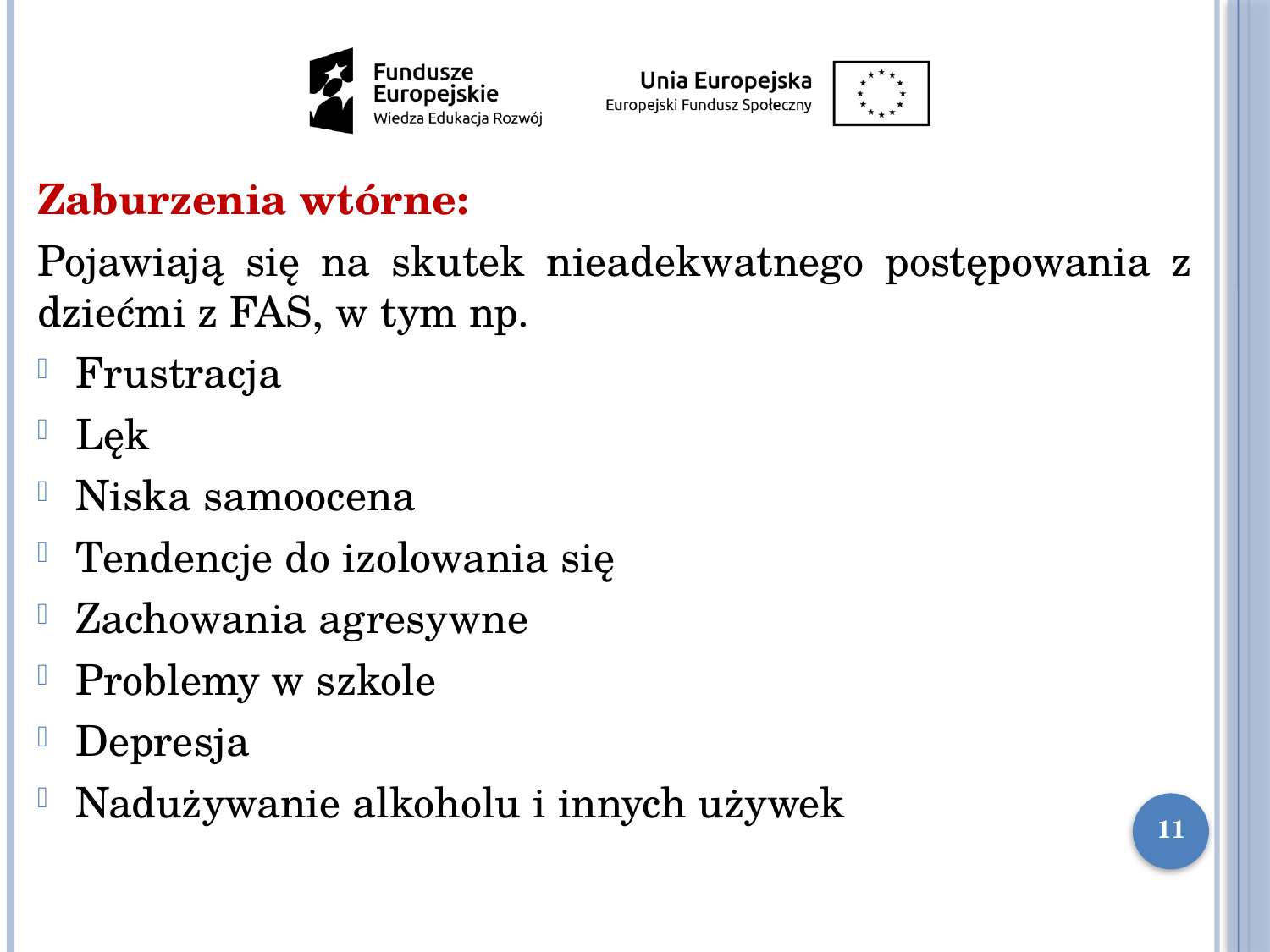

Zaburzenia wtórne:
Pojawiają się na skutek nieadekwatnego postępowania z dziećmi z FAS, w tym np.
Frustracja
Lęk
Niska samoocena
Tendencje do izolowania się
Zachowania agresywne
Problemy w szkole
Depresja
Nadużywanie alkoholu i innych używek

11